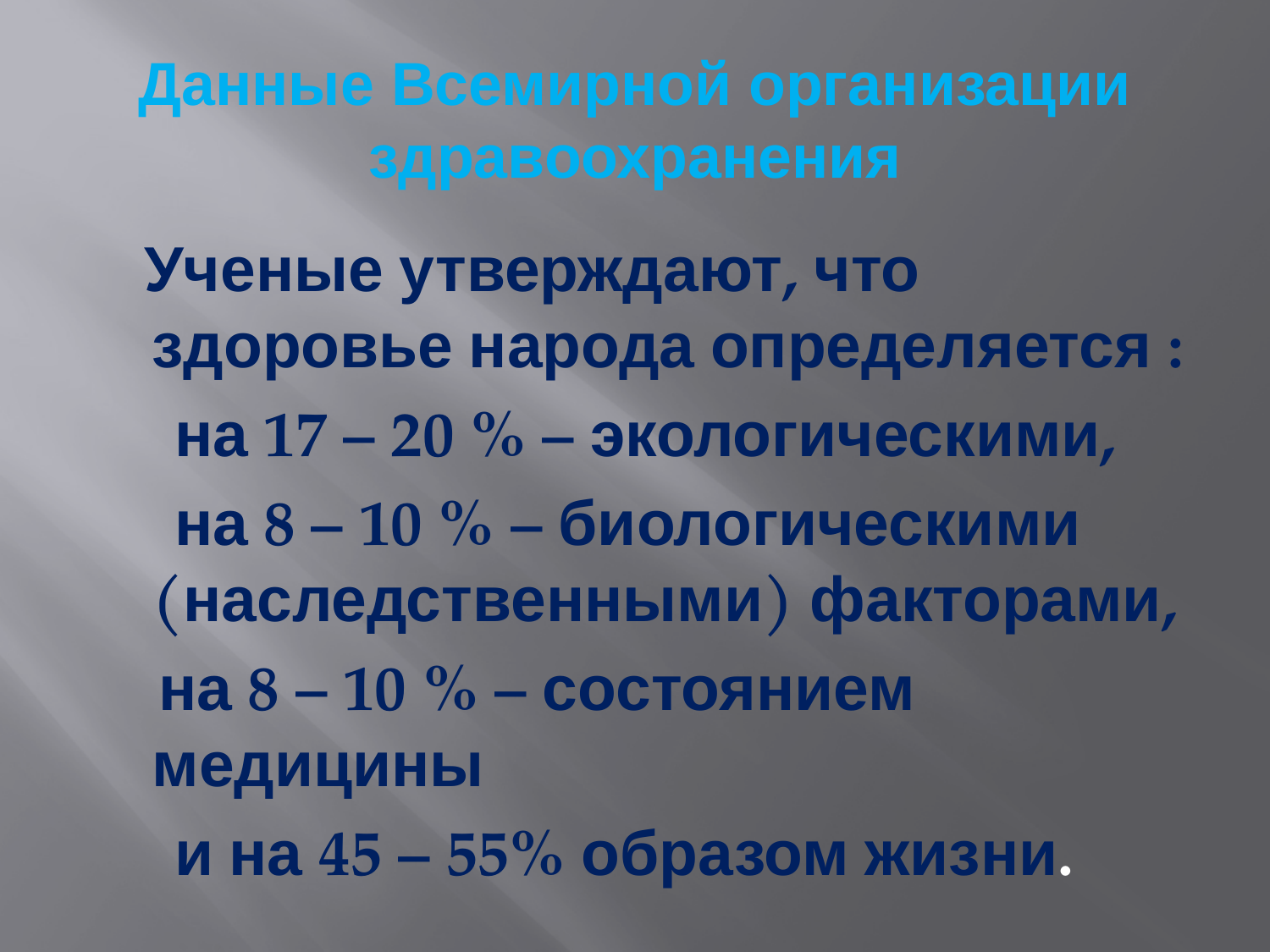

# Данные Всемирной организации здравоохранения
    Ученые утверждают, что здоровье народа определяется :
     на 17 – 20 % – экологическими,
     на 8 – 10 % – биологическими (наследственными) факторами,
    на 8 – 10 % – состоянием медицины
     и на 45 – 55% образом жизни.